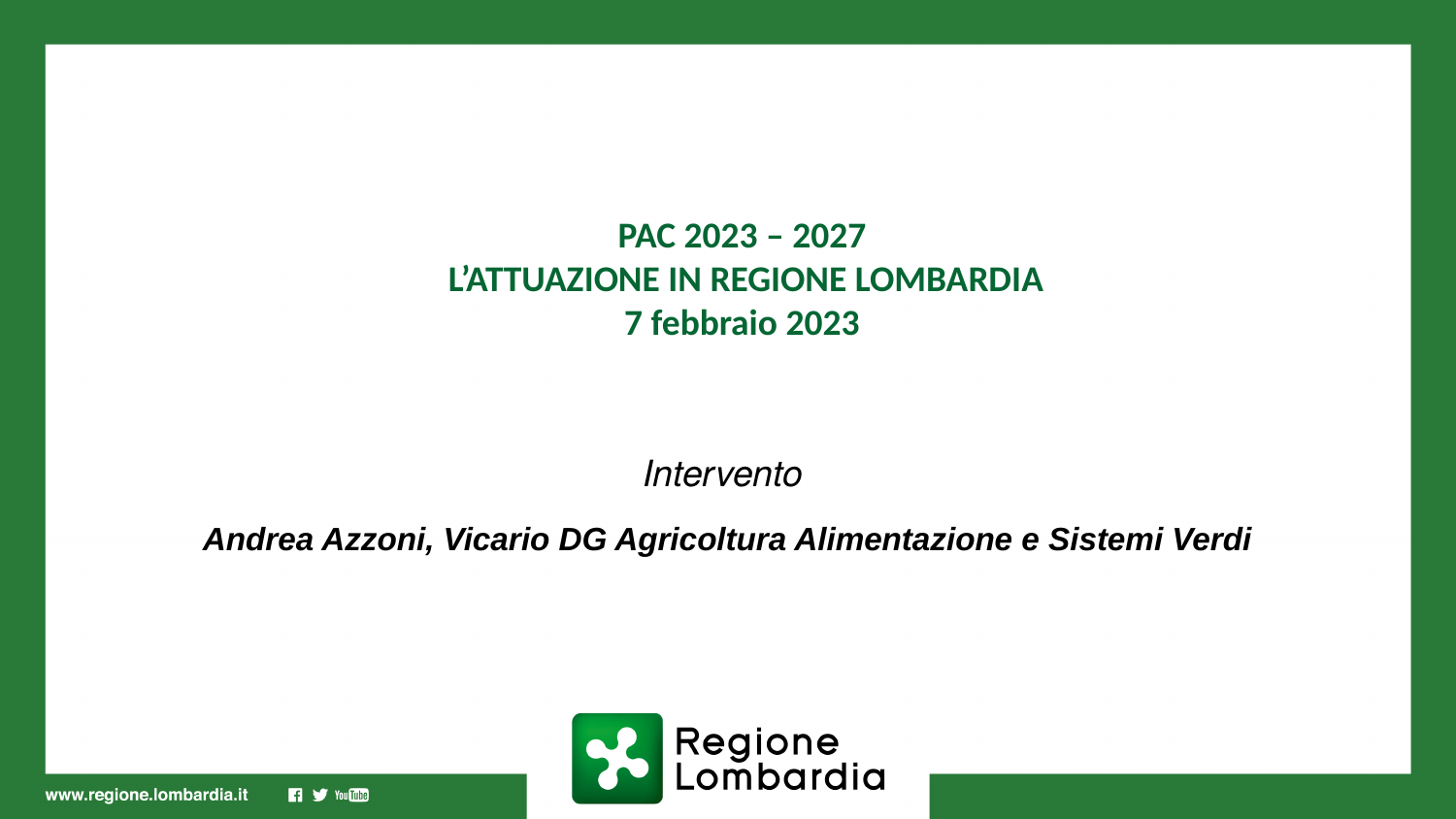

PAC 2023 – 2027
L’ATTUAZIONE IN REGIONE LOMBARDIA
7 febbraio 2023
#
Intervento
Andrea Azzoni, Vicario DG Agricoltura Alimentazione e Sistemi Verdi